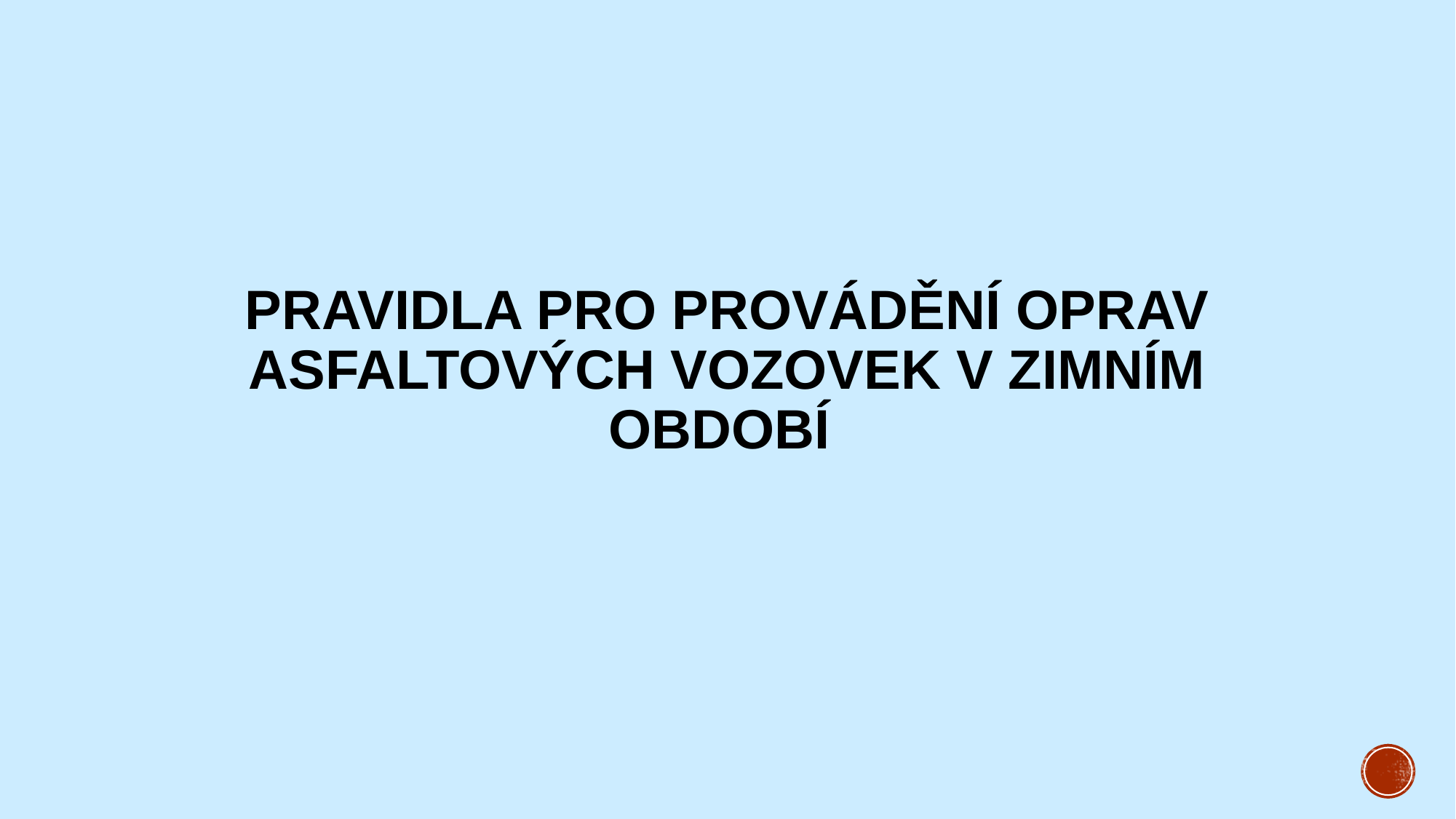

# Pravidla pro provádění oprav asfaltových vozovek v zimním období